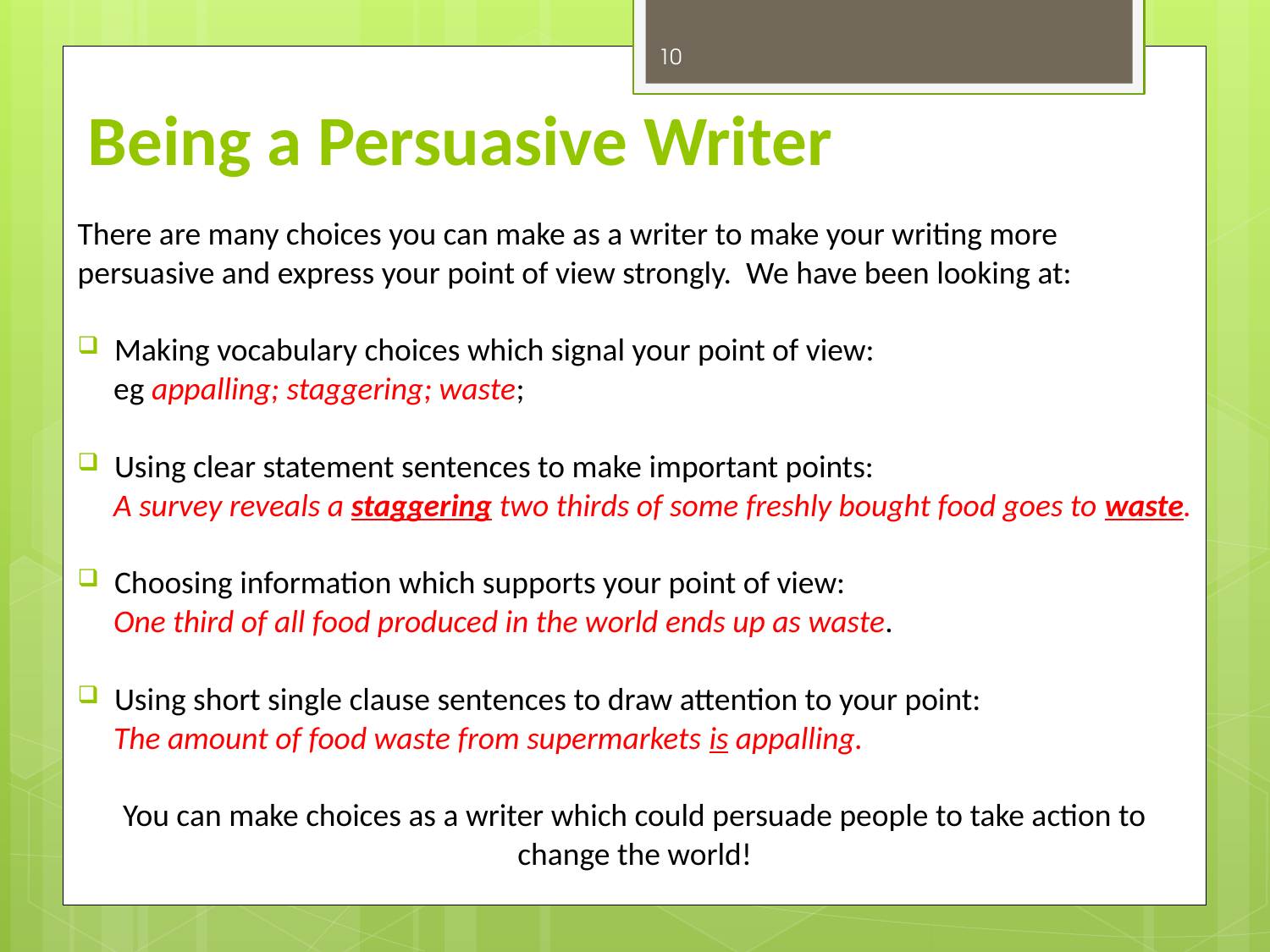

10
# Being a Persuasive Writer
There are many choices you can make as a writer to make your writing more persuasive and express your point of view strongly.  We have been looking at:

Making vocabulary choices which signal your point of view:
     eg appalling; staggering; waste;

Using clear statement sentences to make important points:
     A survey reveals a staggering two thirds of some freshly bought food goes to waste.

Choosing information which supports your point of view:
     One third of all food produced in the world ends up as waste.

Using short single clause sentences to draw attention to your point:
     The amount of food waste from supermarkets is appalling.

You can make choices as a writer which could persuade people to take action to change the world!